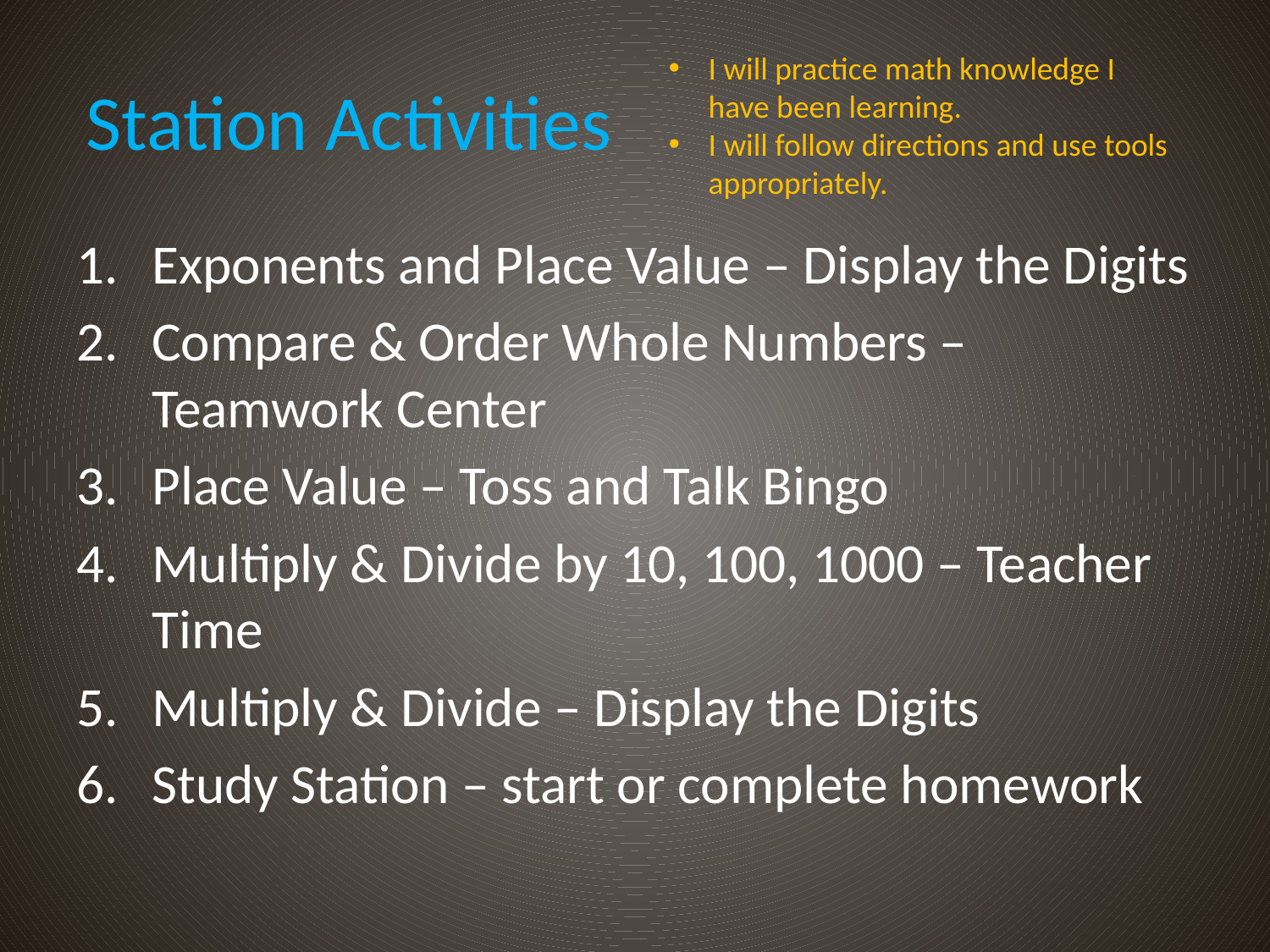

# Station Activities
I will practice math knowledge I have been learning.
I will follow directions and use tools appropriately.
Exponents and Place Value – Display the Digits
Compare & Order Whole Numbers – Teamwork Center
Place Value – Toss and Talk Bingo
Multiply & Divide by 10, 100, 1000 – Teacher Time
Multiply & Divide – Display the Digits
Study Station – start or complete homework